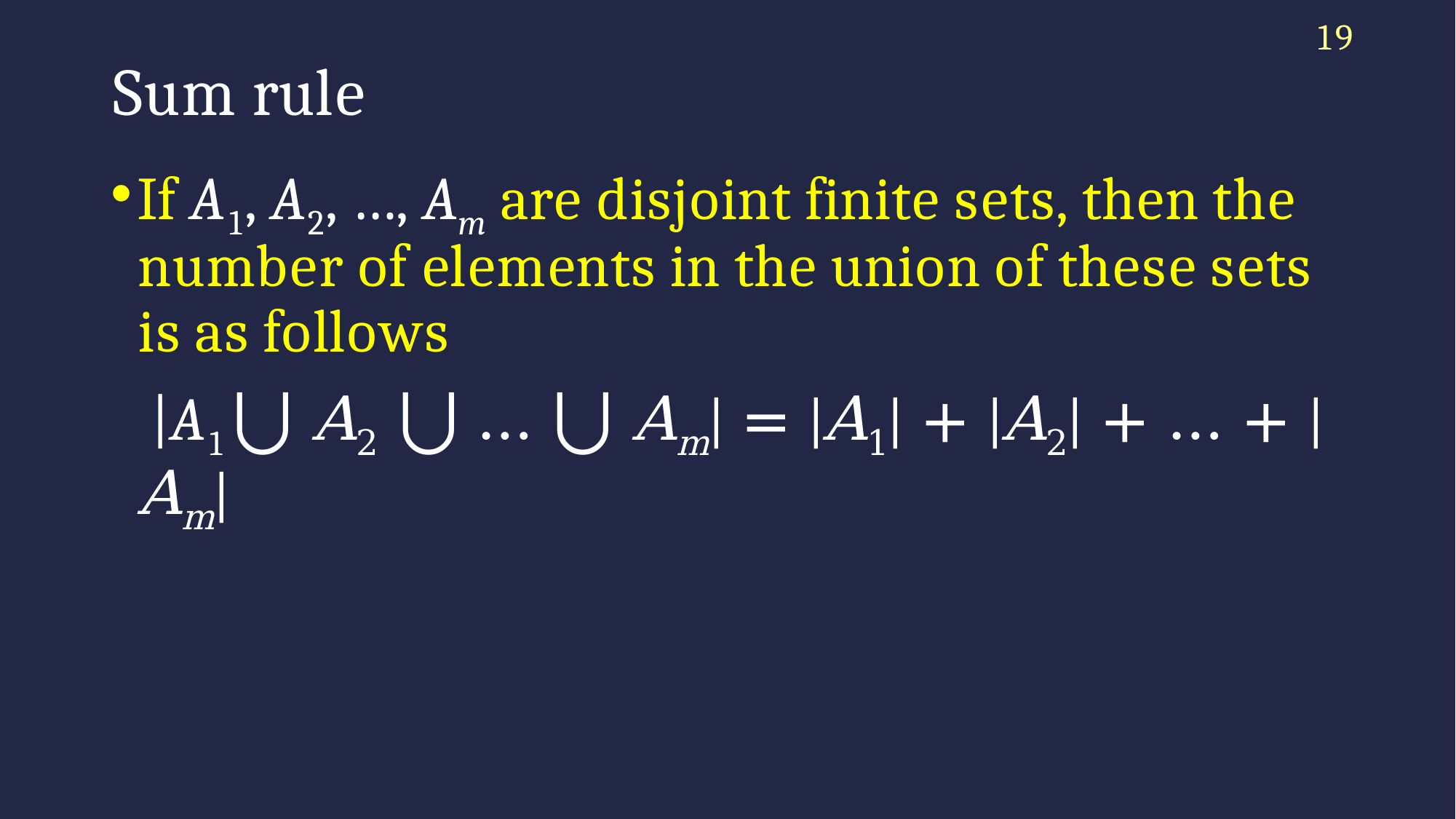

19
# Sum rule
If A1, A2, …, Am are disjoint finite sets, then the number of elements in the union of these sets is as follows
   |A1 ⋃ A2 ⋃ … ⋃ Am| = |A1| + |A2| + … + |Am|